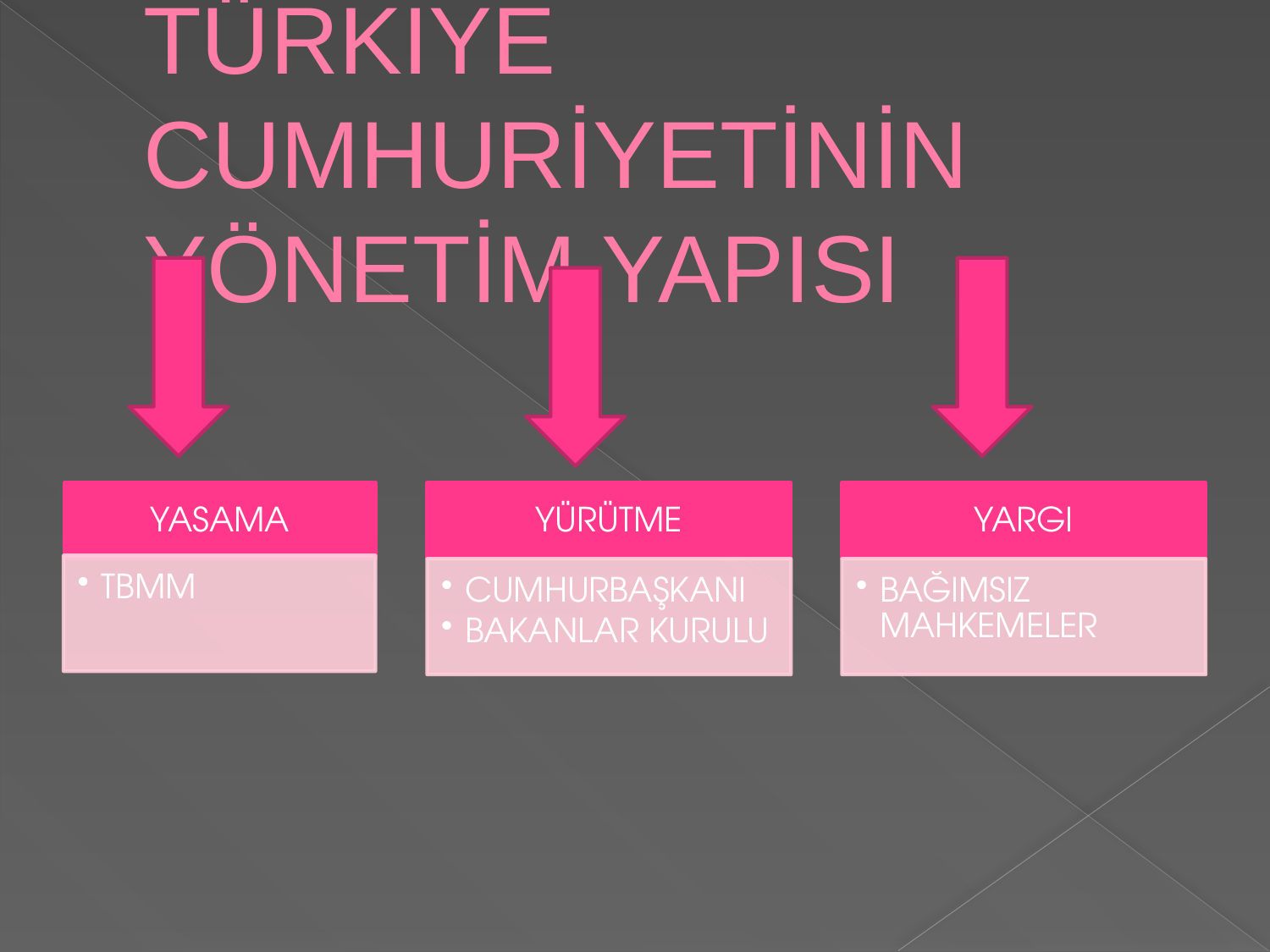

# TÜRKİYE CUMHURİYETİNİN YÖNETİM YAPISI

YASAMA
TBMM
YÜRÜTME
CUMHURBAŞKANI
BAKANLAR KURULU
YARGI
BAĞIMSIZ MAHKEMELER